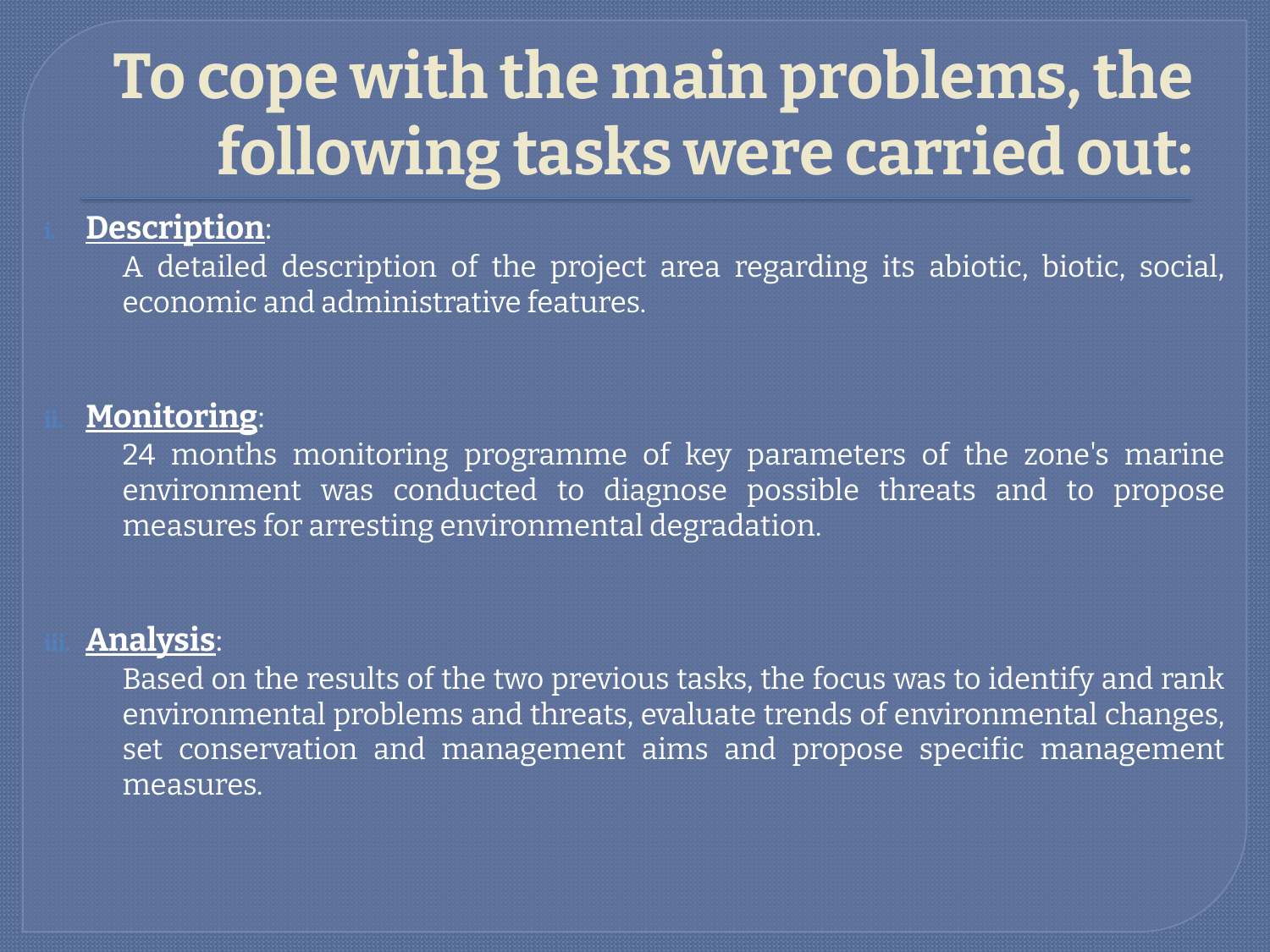

# To cope with the main problems, the following tasks were carried out:
Description:
	A detailed description of the project area regarding its abiotic, biotic, social, economic and administrative features.

Monitoring:
	24 months monitoring programme of key parameters of the zone's marine environment was conducted to diagnose possible threats and to propose measures for arresting environmental degradation.

Analysis:
	Based on the results of the two previous tasks, the focus was to identify and rank environmental problems and threats, evaluate trends of environmental changes, set conservation and management aims and propose specific management measures.